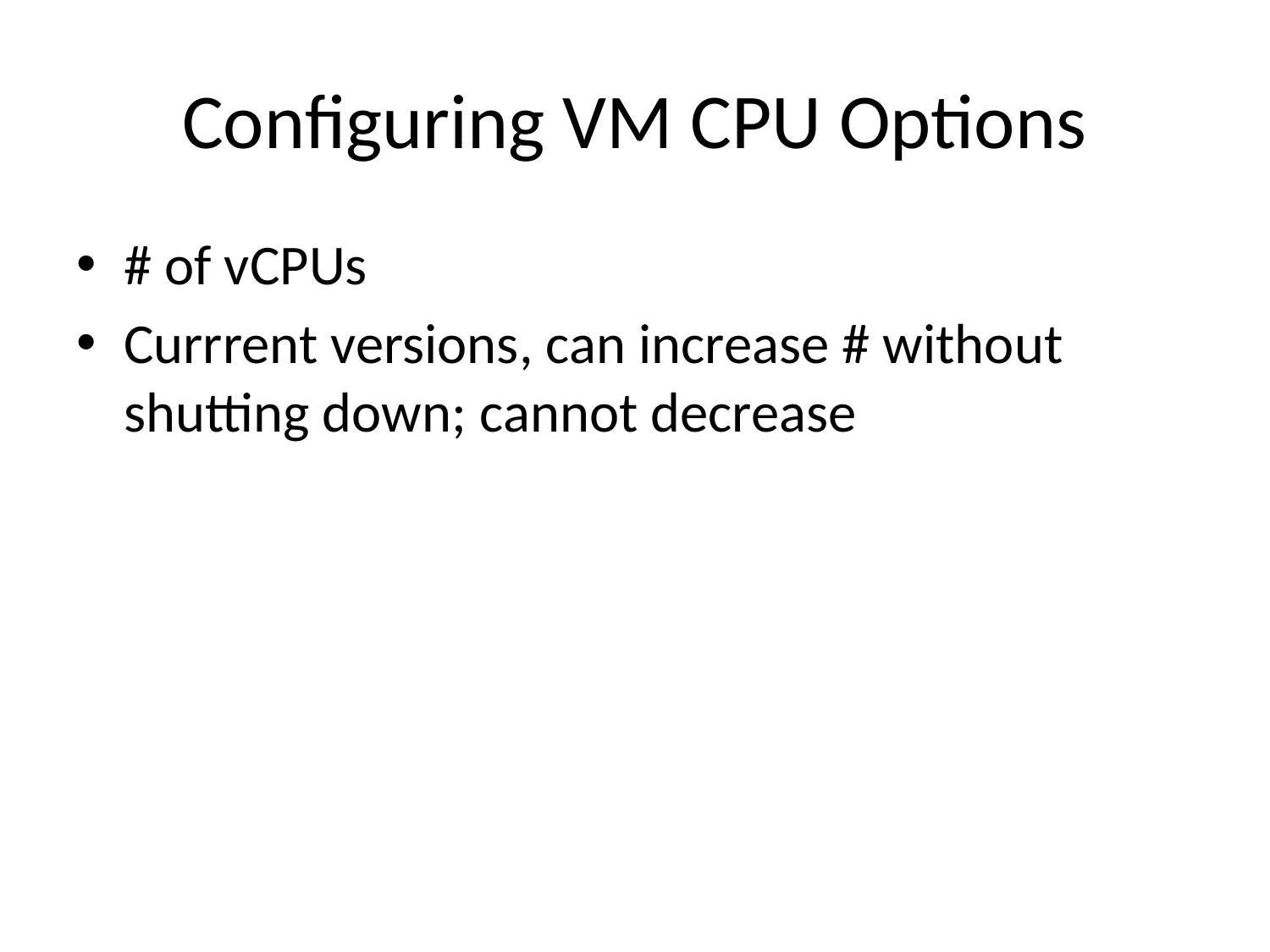

# Configuring VM CPU Options
# of vCPUs
Currrent versions, can increase # without shutting down; cannot decrease